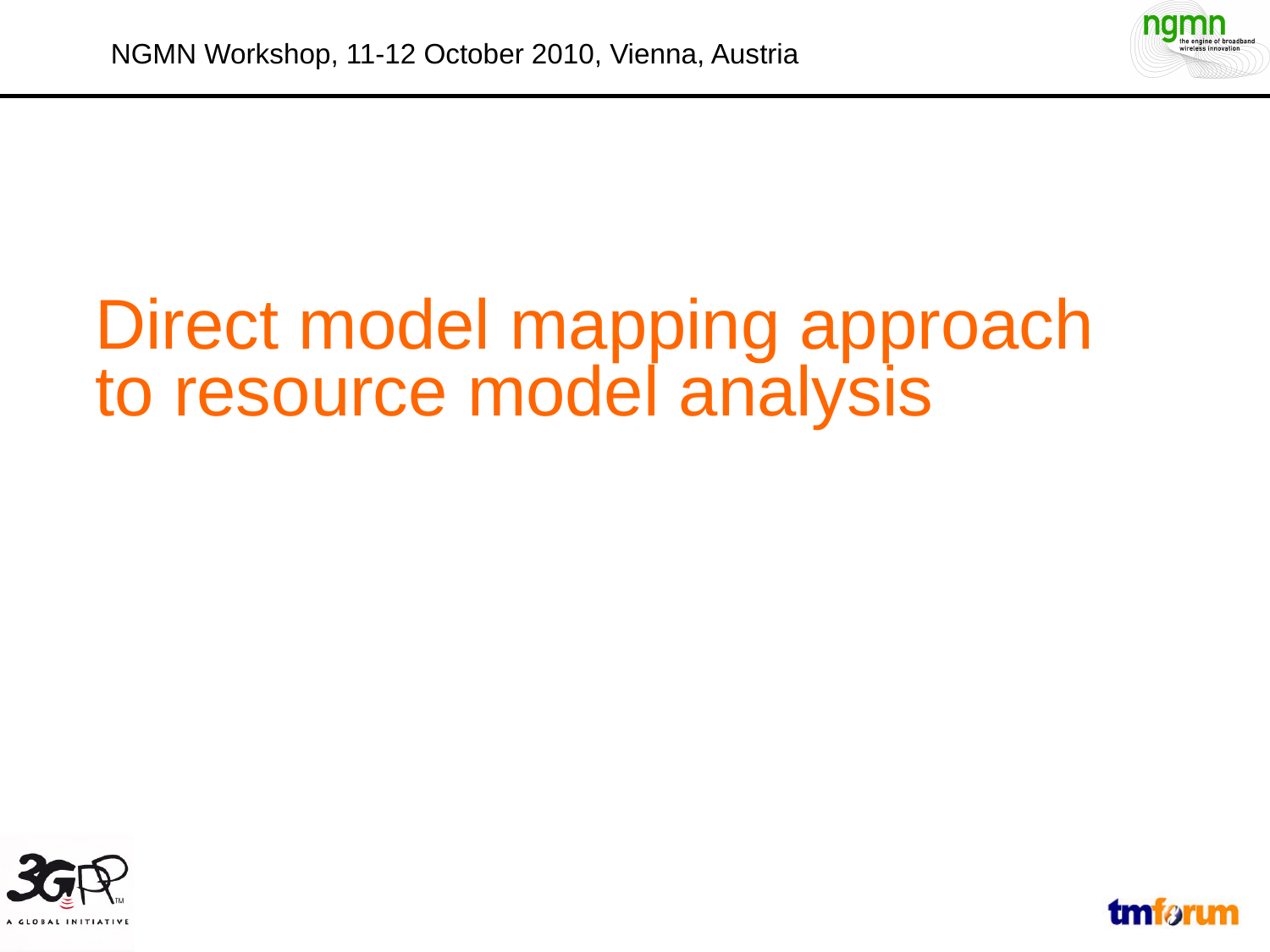

Direct model mapping approach to resource model analysis